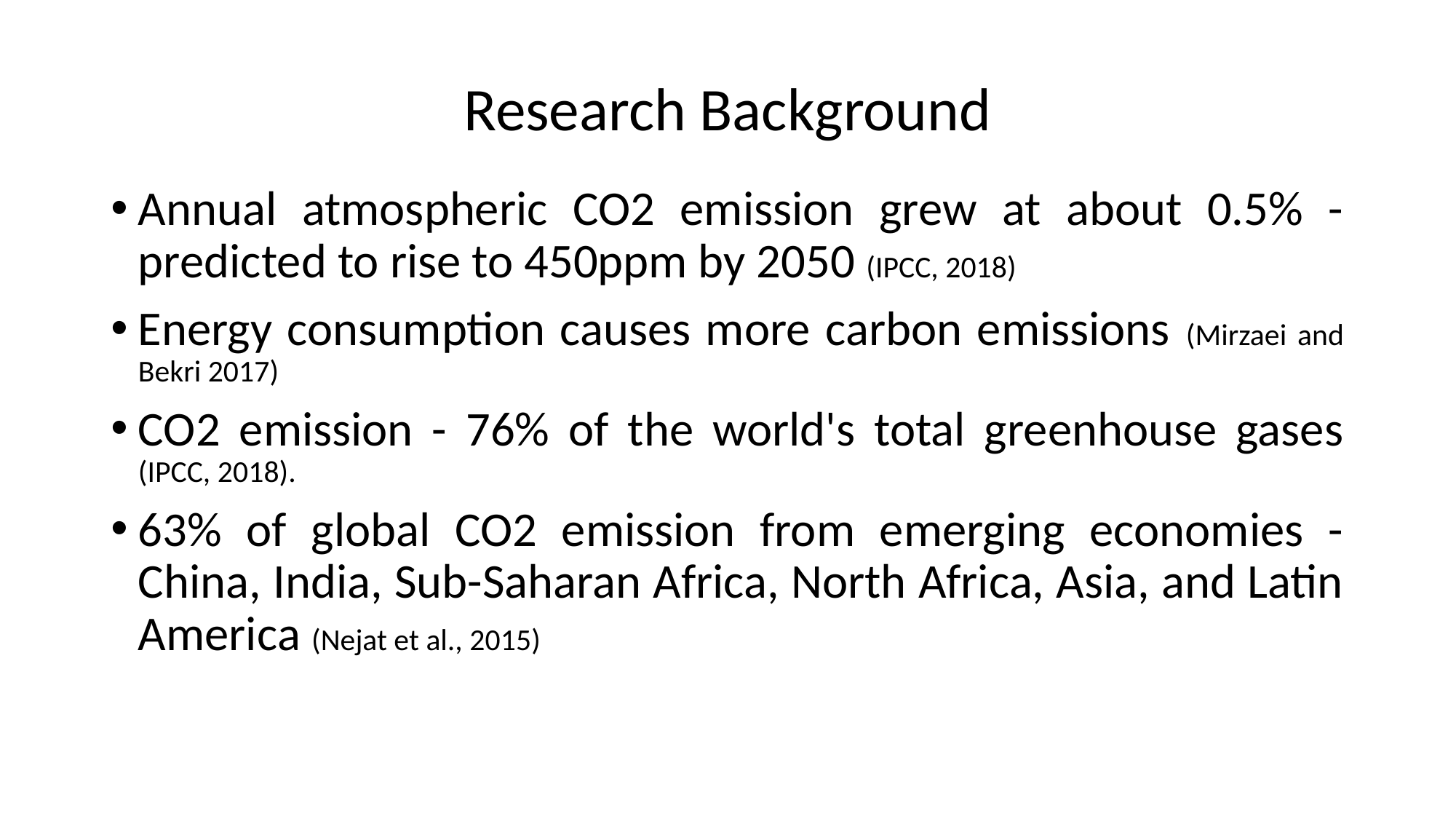

# Research Background
Annual atmospheric CO2 emission grew at about 0.5% - predicted to rise to 450ppm by 2050 (IPCC, 2018)
Energy consumption causes more carbon emissions (Mirzaei and Bekri 2017)
CO2 emission - 76% of the world's total greenhouse gases (IPCC, 2018).
63% of global CO2 emission from emerging economies - China, India, Sub-Saharan Africa, North Africa, Asia, and Latin America (Nejat et al., 2015)